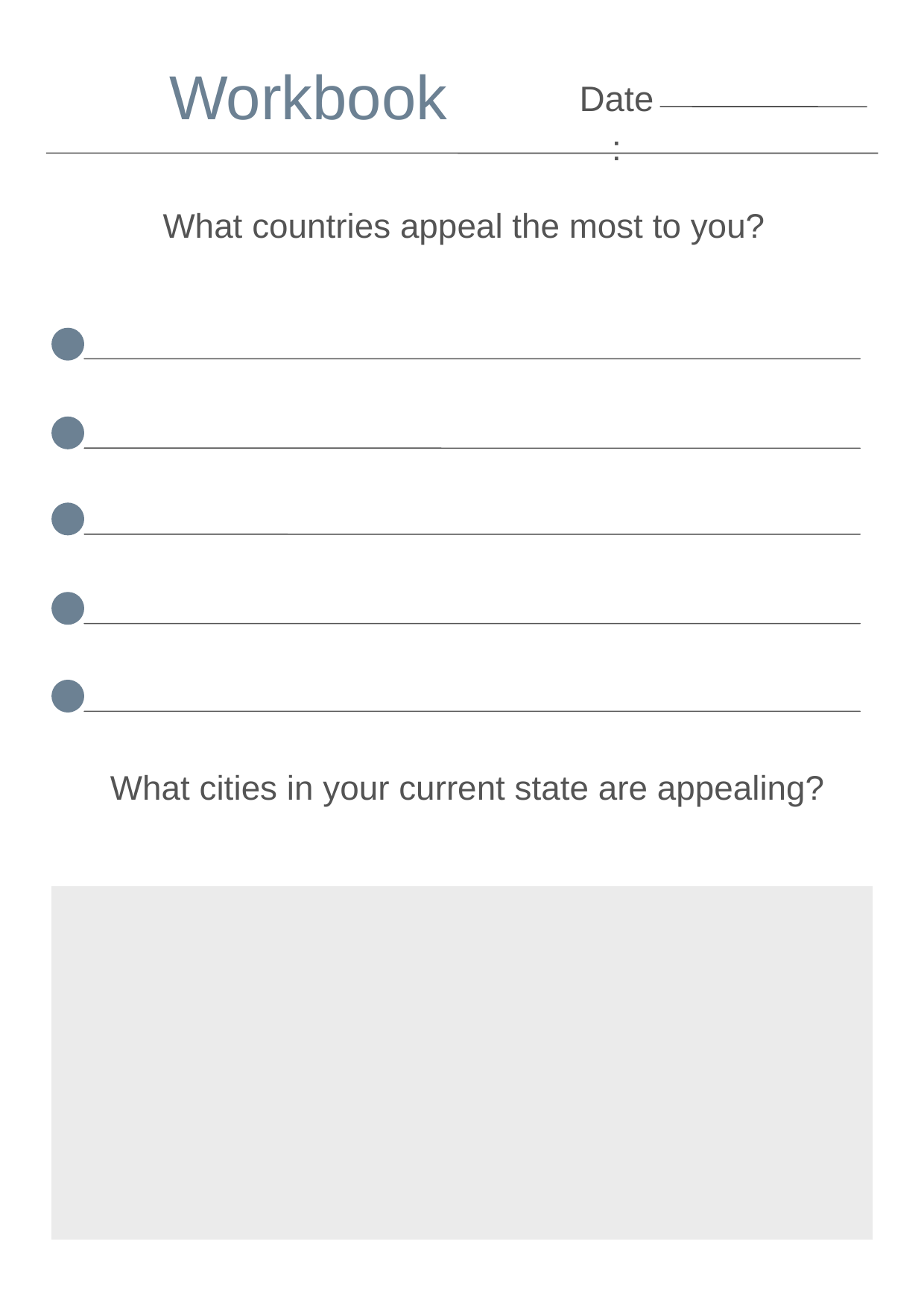

Workbook
Date:

What countries appeal the most to you?

What cities in your current state are appealing?